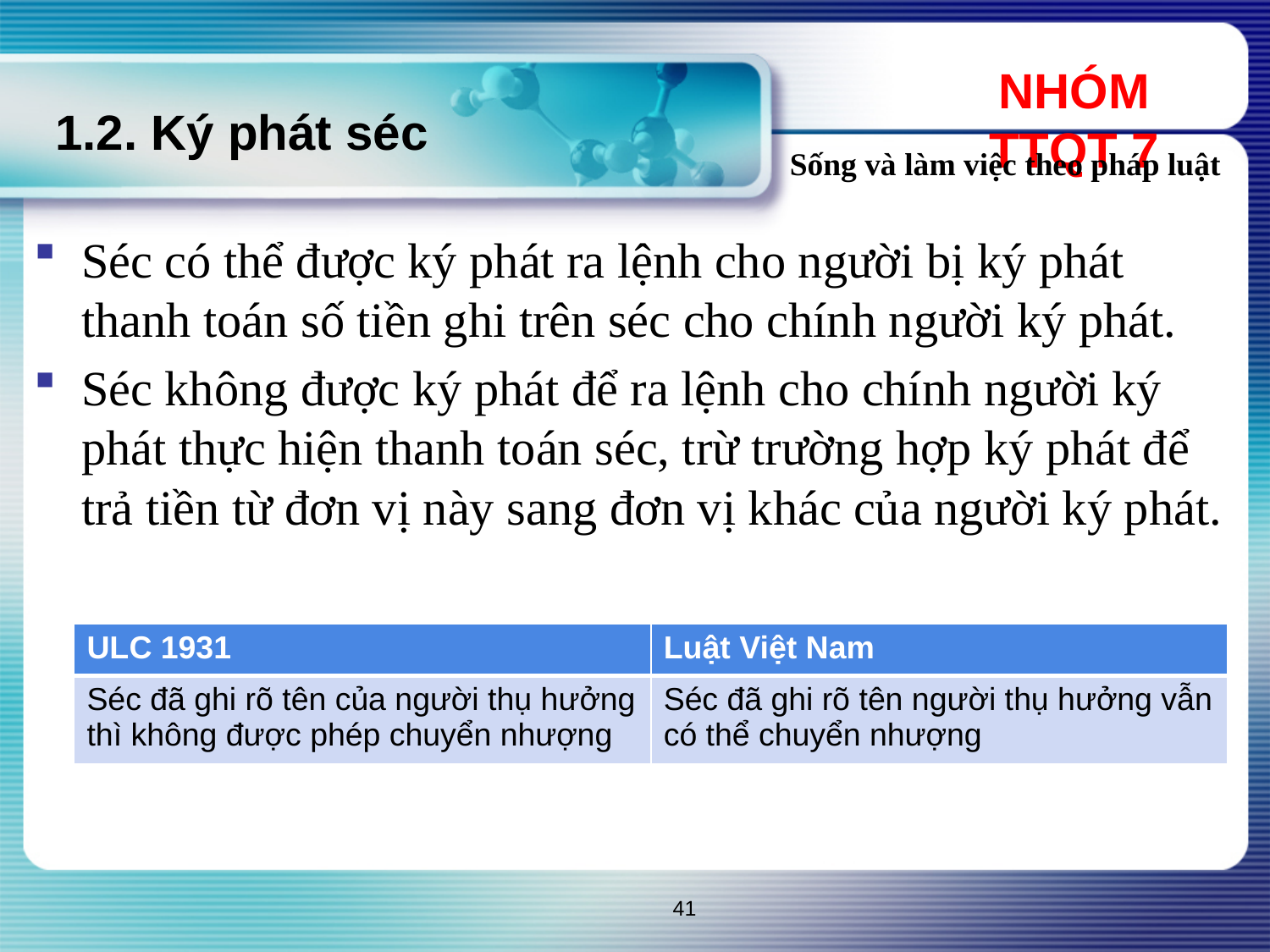

NHÓM TTQT 7
# 1.2. Ký phát séc
Sống và làm việc theo pháp luật
Séc có thể được ký phát ra lệnh cho người bị ký phát thanh toán số tiền ghi trên séc cho chính người ký phát.
Séc không được ký phát để ra lệnh cho chính người ký phát thực hiện thanh toán séc, trừ trường hợp ký phát để trả tiền từ đơn vị này sang đơn vị khác của người ký phát.
| ULC 1931 | Luật Việt Nam |
| --- | --- |
| Séc đã ghi rõ tên của người thụ hưởng thì không được phép chuyển nhượng | Séc đã ghi rõ tên người thụ hưởng vẫn có thể chuyển nhượng |
41